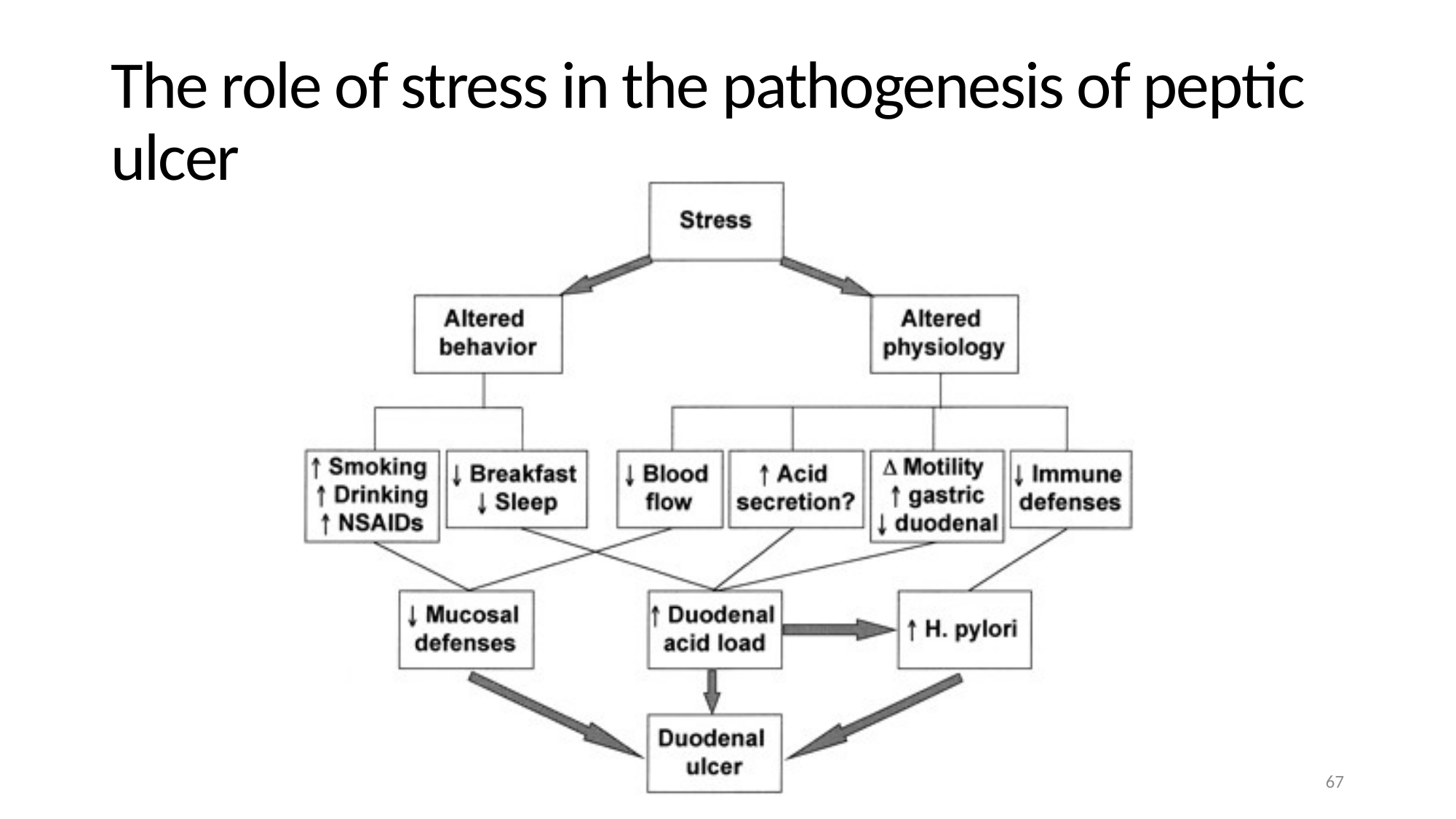

# The role of stress in the pathogenesis of peptic ulcer

67